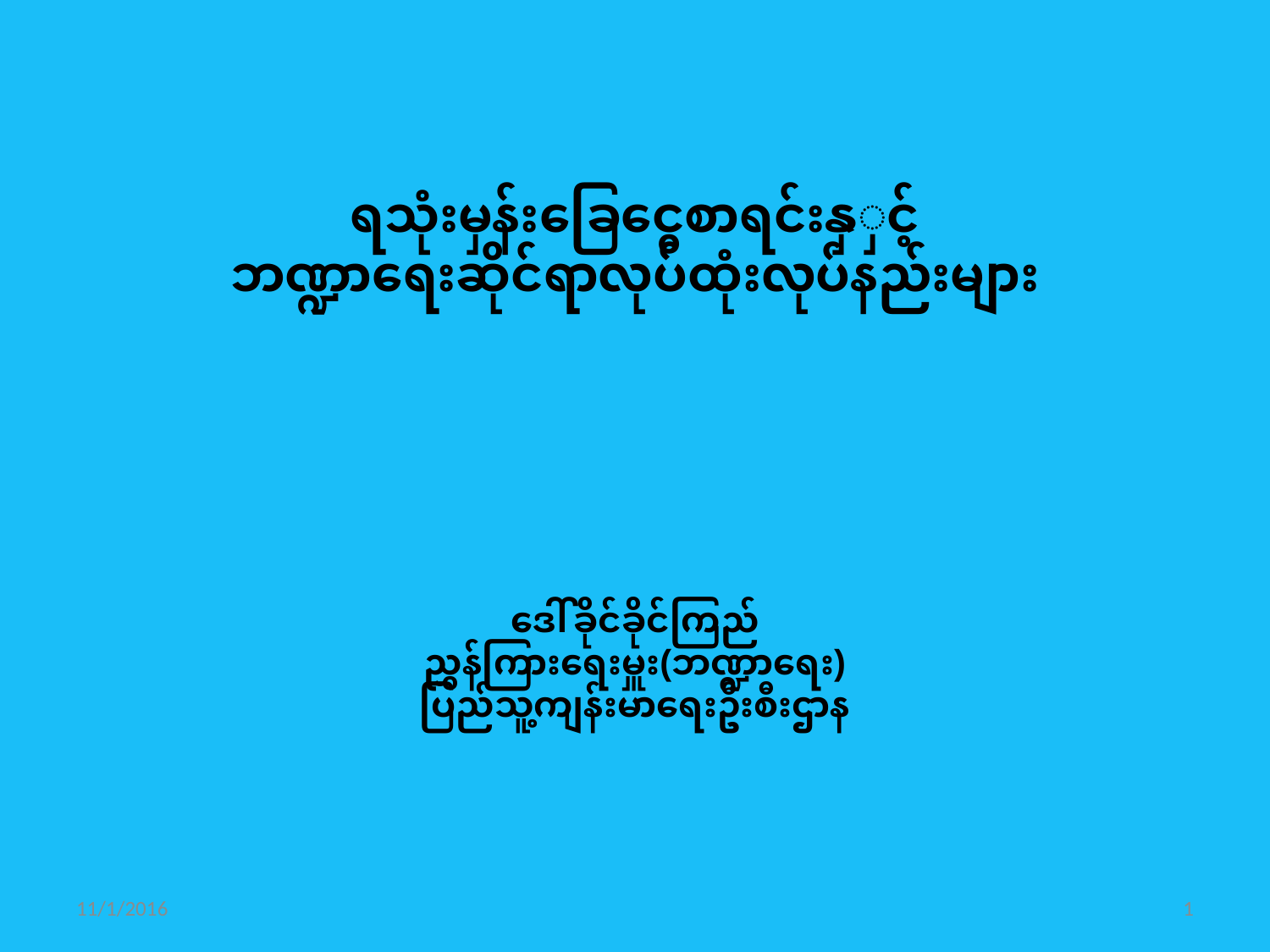

ရသုံးမှန်းခြေငွေစာရင်းနှှင့်
ဘဏ္ဍာရေးဆိုင်ရာလုပ်ထုံးလုပ်နည်းများ

ဒေါ်ခိုင်ခိုင်ကြည်
ညွှန်ကြားရေးမှူး(ဘဏ္ဍာရေး)
ပြည်သူ့ကျန်းမာရေးဦးစီးဌာန

11/1/2016
1